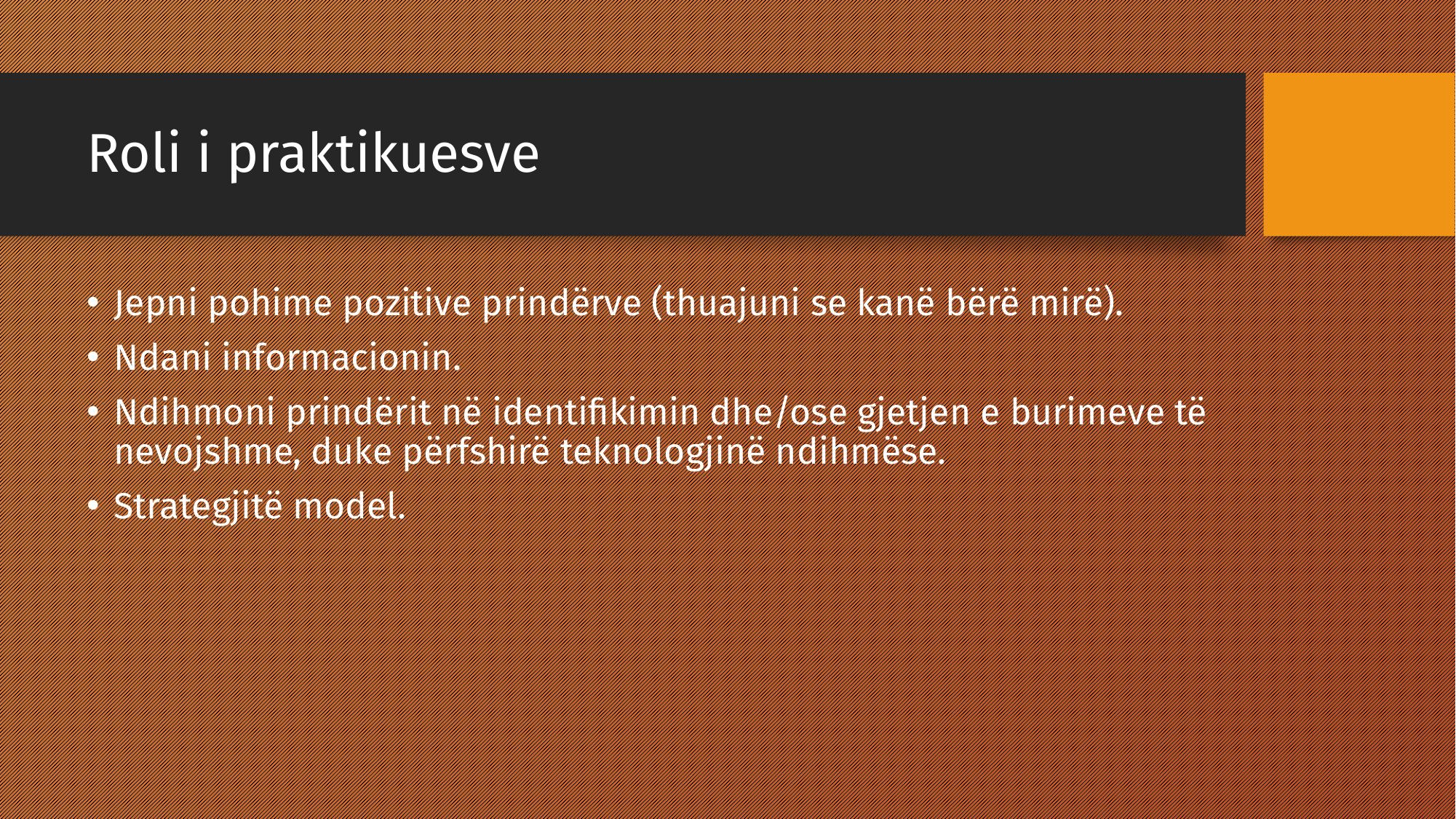

# Roli i praktikuesve
Jepni pohime pozitive prindërve (thuajuni se kanë bërë mirë).
Ndani informacionin.
Ndihmoni prindërit në identifikimin dhe/ose gjetjen e burimeve të nevojshme, duke përfshirë teknologjinë ndihmëse.
Strategjitë model.